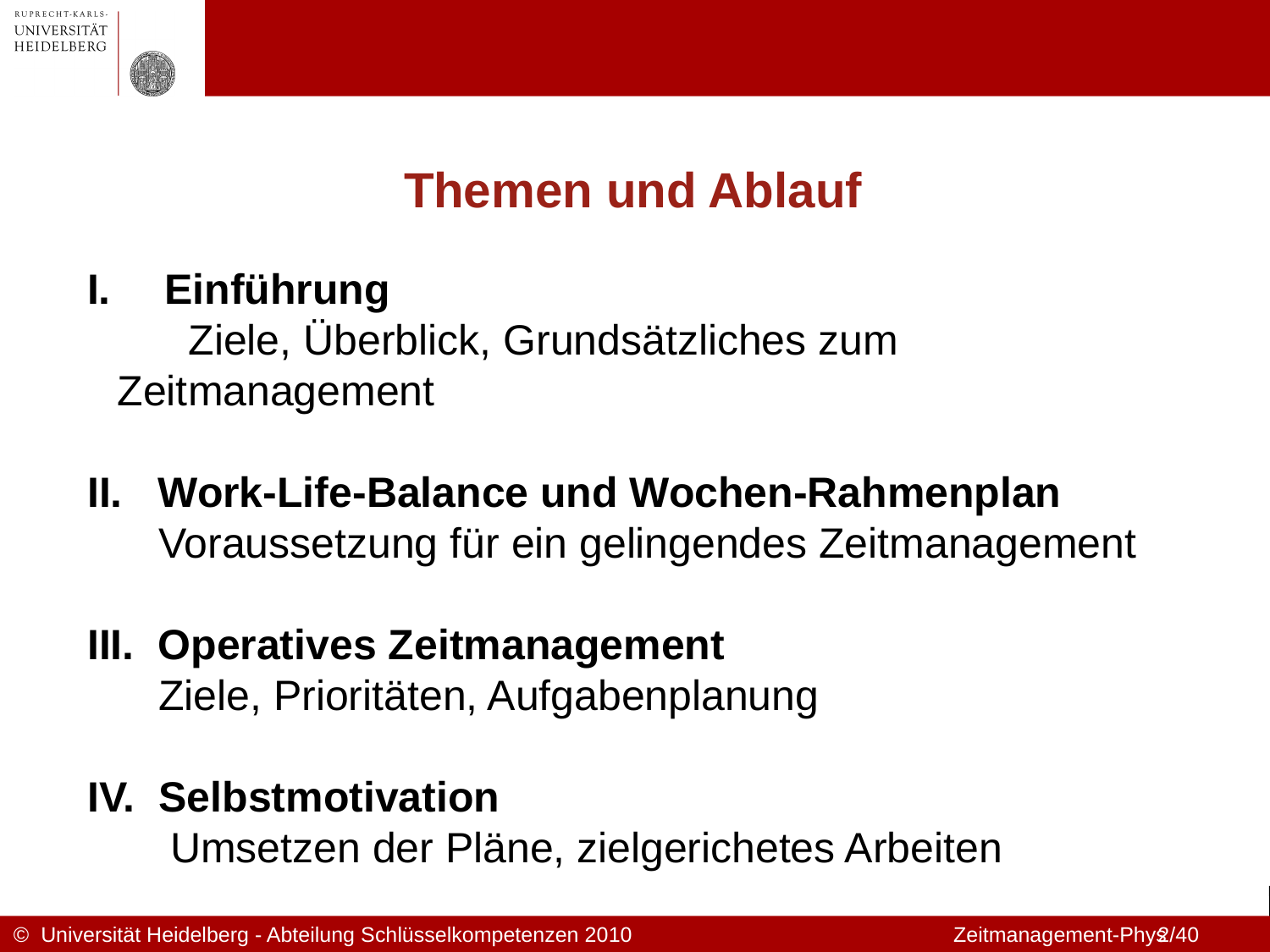

Themen und Ablauf
    Einführung
      Ziele, Überblick, Grundsätzliches zum Zeitmanagement

II.   Work-Life-Balance und Wochen-Rahmenplan
      Voraussetzung für ein gelingendes Zeitmanagement

III.  Operatives Zeitmanagement
      Ziele, Prioritäten, Aufgabenplanung

IV.  Selbstmotivation
       Umsetzen der Pläne, zielgerichetes Arbeiten